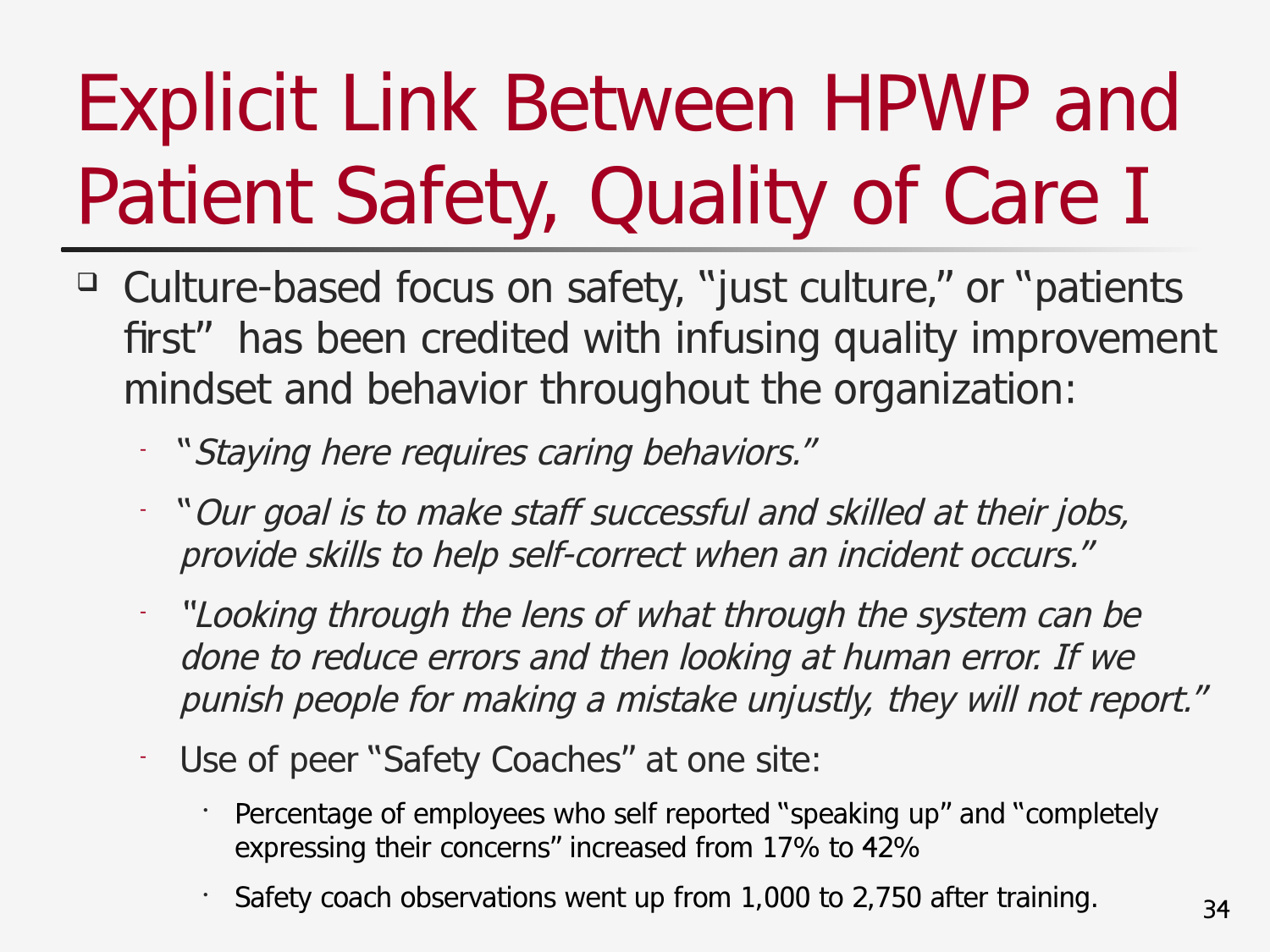

# Explicit Link Between HPWP and Patient Safety, Quality of Care I
Culture-based focus on safety, “just culture,” or “patients first”  has been credited with infusing quality improvement mindset and behavior throughout the organization:
“Staying here requires caring behaviors.”
“Our goal is to make staff successful and skilled at their jobs, provide skills to help self-correct when an incident occurs.”
“Looking through the lens of what through the system can be done to reduce errors and then looking at human error. If we punish people for making a mistake unjustly, they will not report.”
Use of peer “Safety Coaches” at one site:
Percentage of employees who self reported “speaking up” and “completely expressing their concerns” increased from 17% to 42%
Safety coach observations went up from 1,000 to 2,750 after training.

34